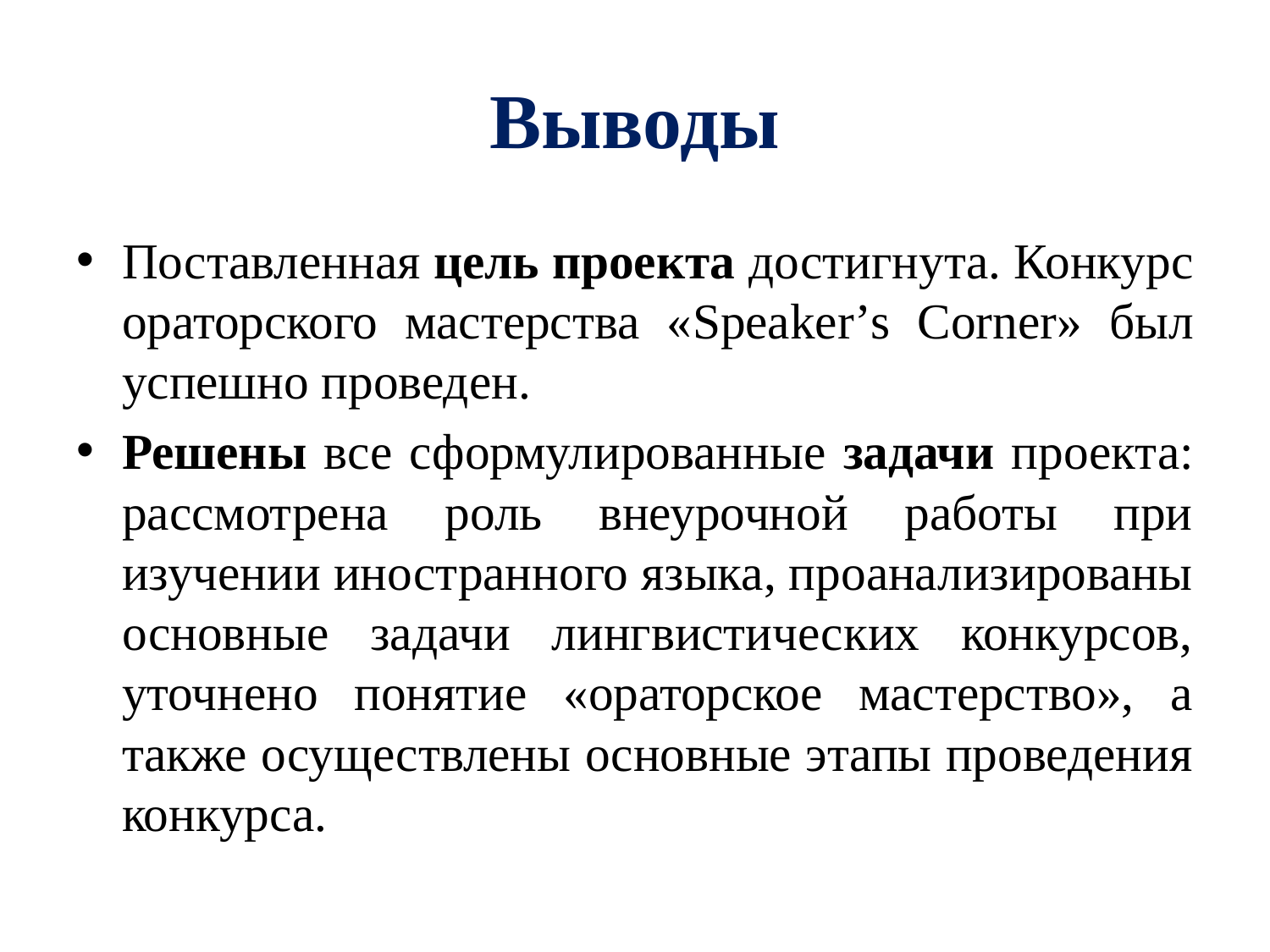

# Выводы
Поставленная цель проекта достигнута. Конкурс ораторского мастерства «Speaker’s Corner» был успешно проведен.
Решены все сформулированные задачи проекта: рассмотрена роль внеурочной работы при изучении иностранного языка, проанализированы основные задачи лингвистических конкурсов, уточнено понятие «ораторское мастерство», а также осуществлены основные этапы проведения конкурса.